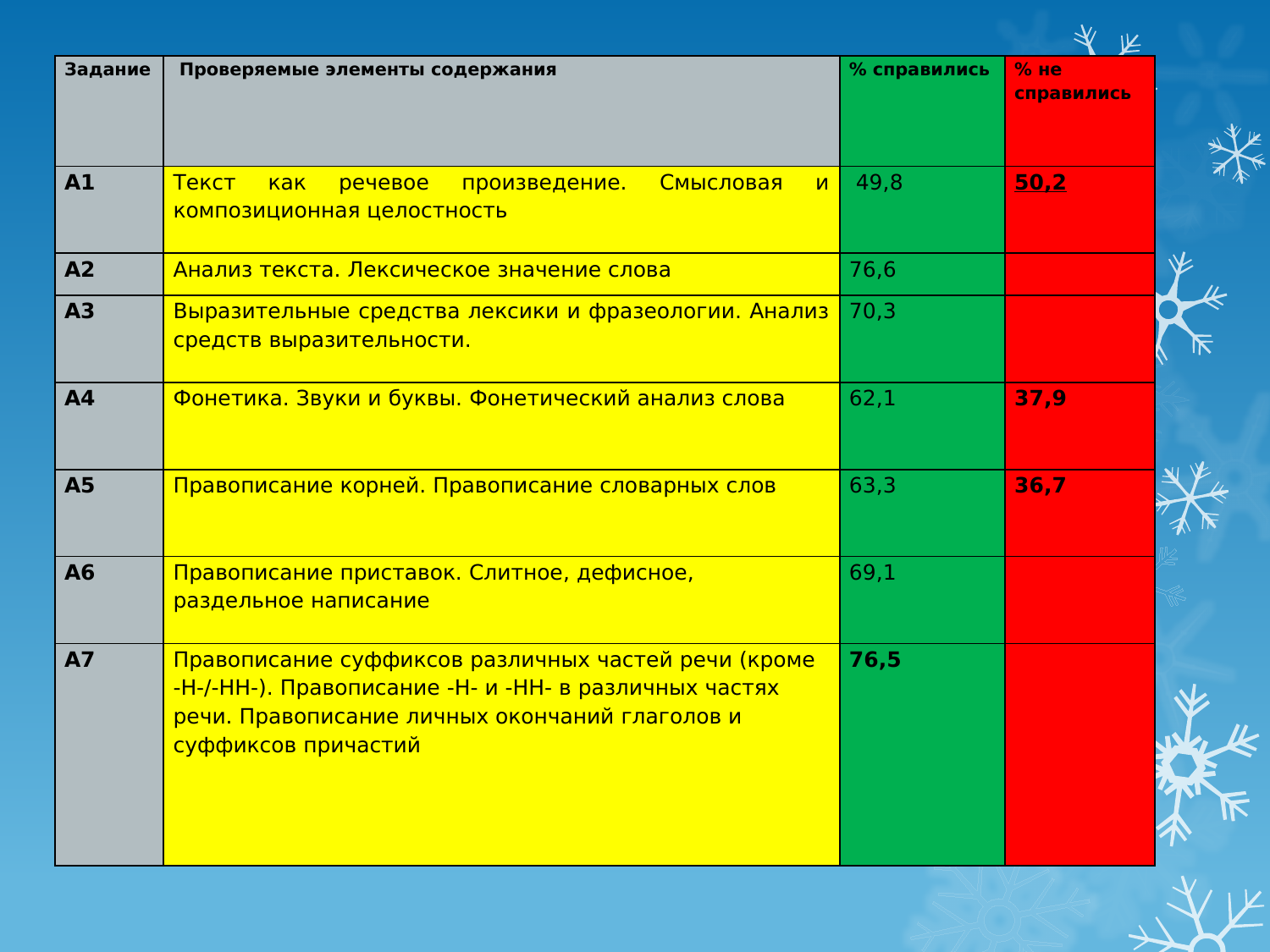

| Задание | Проверяемые элементы содержания | % справились | % не справились |
| --- | --- | --- | --- |
| А1 | Текст как речевое произведение. Смысловая и композиционная целостность | 49,8 | 50,2 |
| А2 | Анализ текста. Лексическое значение слова | 76,6 |  |
| А3 | Выразительные средства лексики и фразеологии. Анализ средств выразительности. | 70,3 |  |
| А4 | Фонетика. Звуки и буквы. Фонетический анализ слова | 62,1 | 37,9 |
| А5 | Правописание корней. Правописание словарных слов | 63,3 | 36,7 |
| А6 | Правописание приставок. Слитное, дефисное, раздельное написание | 69,1 |  |
| А7 | Правописание суффиксов различных частей речи (кроме -Н-/-НН-). Правописание -Н- и -НН- в различных частях речи. Правописание личных окончаний глаголов и суффиксов причастий | 76,5 |  |